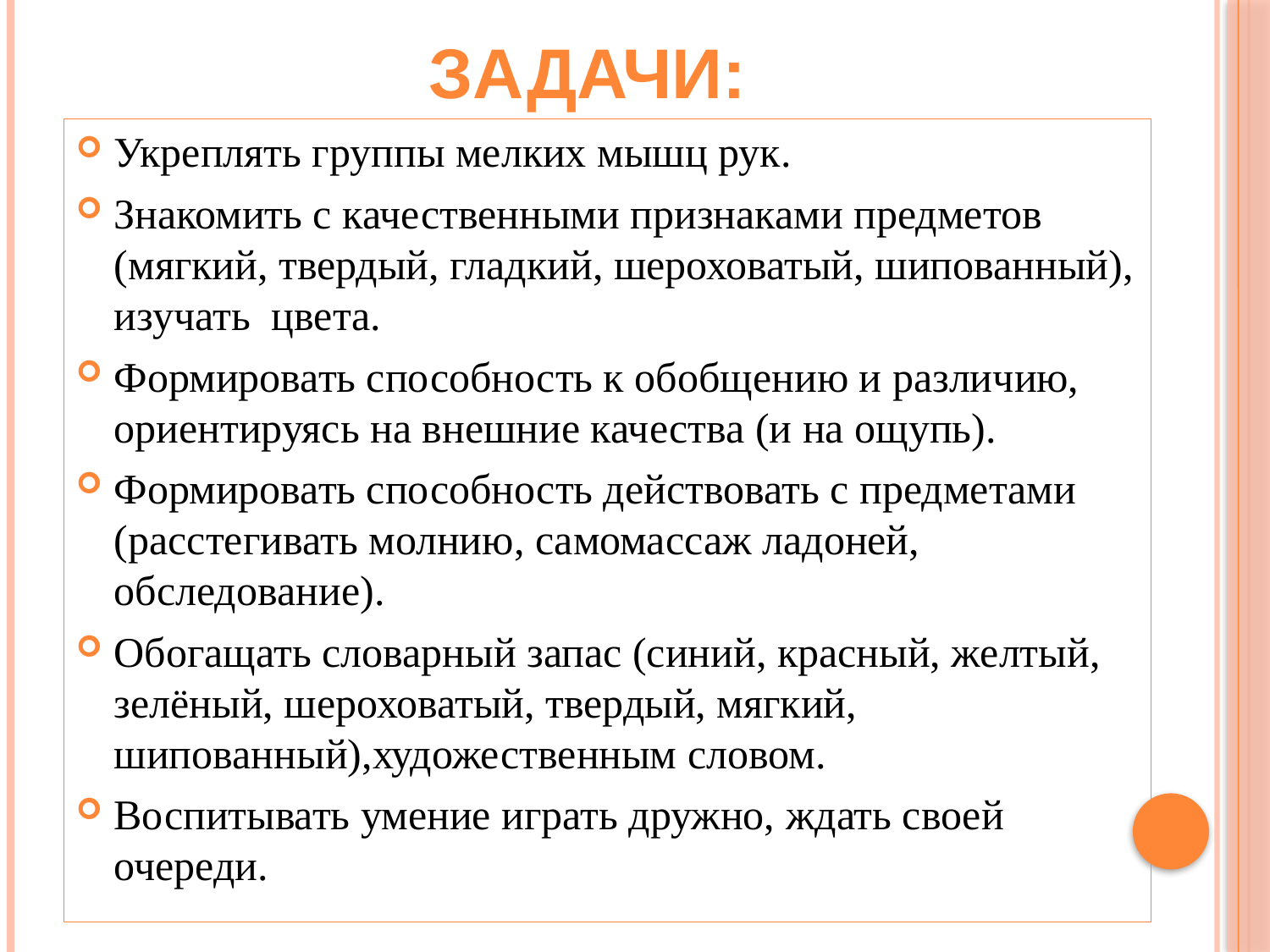

# Задачи:
Укреплять группы мелких мышц рук.
Знакомить с качественными признаками предметов (мягкий, твердый, гладкий, шероховатый, шипованный), изучать  цвета.
Формировать способность к обобщению и различию, ориентируясь на внешние качества (и на ощупь).
Формировать способность действовать с предметами (расстегивать молнию, самомассаж ладоней, обследование).
Обогащать словарный запас (синий, красный, желтый, зелёный, шероховатый, твердый, мягкий, шипованный),художественным словом.
Воспитывать умение играть дружно, ждать своей очереди.